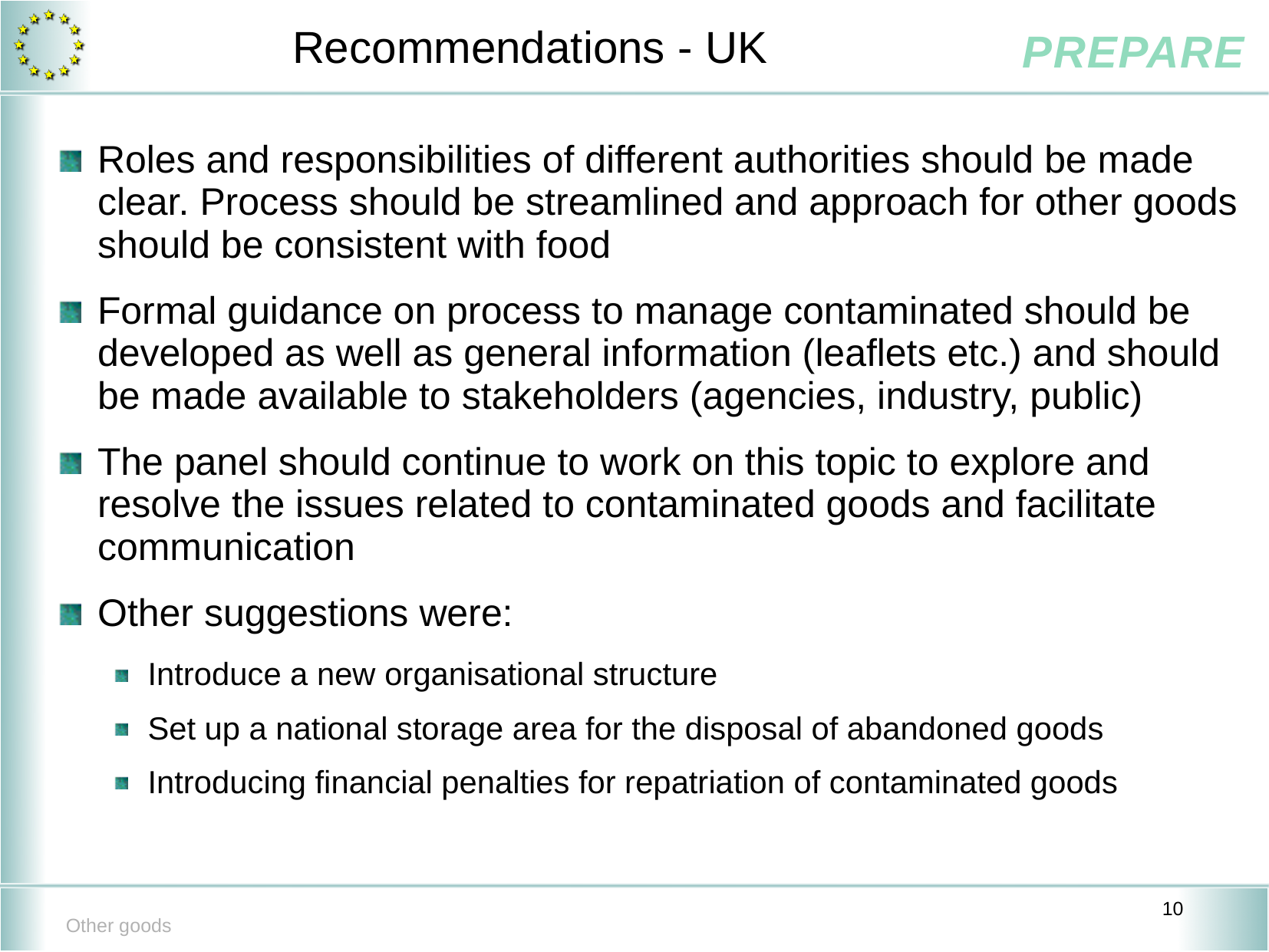

# Recommendations - UK
Roles and responsibilities of different authorities should be made clear. Process should be streamlined and approach for other goods should be consistent with food
Formal guidance on process to manage contaminated should be developed as well as general information (leaflets etc.) and should be made available to stakeholders (agencies, industry, public)
The panel should continue to work on this topic to explore and resolve the issues related to contaminated goods and facilitate communication
Other suggestions were:
Introduce a new organisational structure
Set up a national storage area for the disposal of abandoned goods
Introducing financial penalties for repatriation of contaminated goods

Other goods